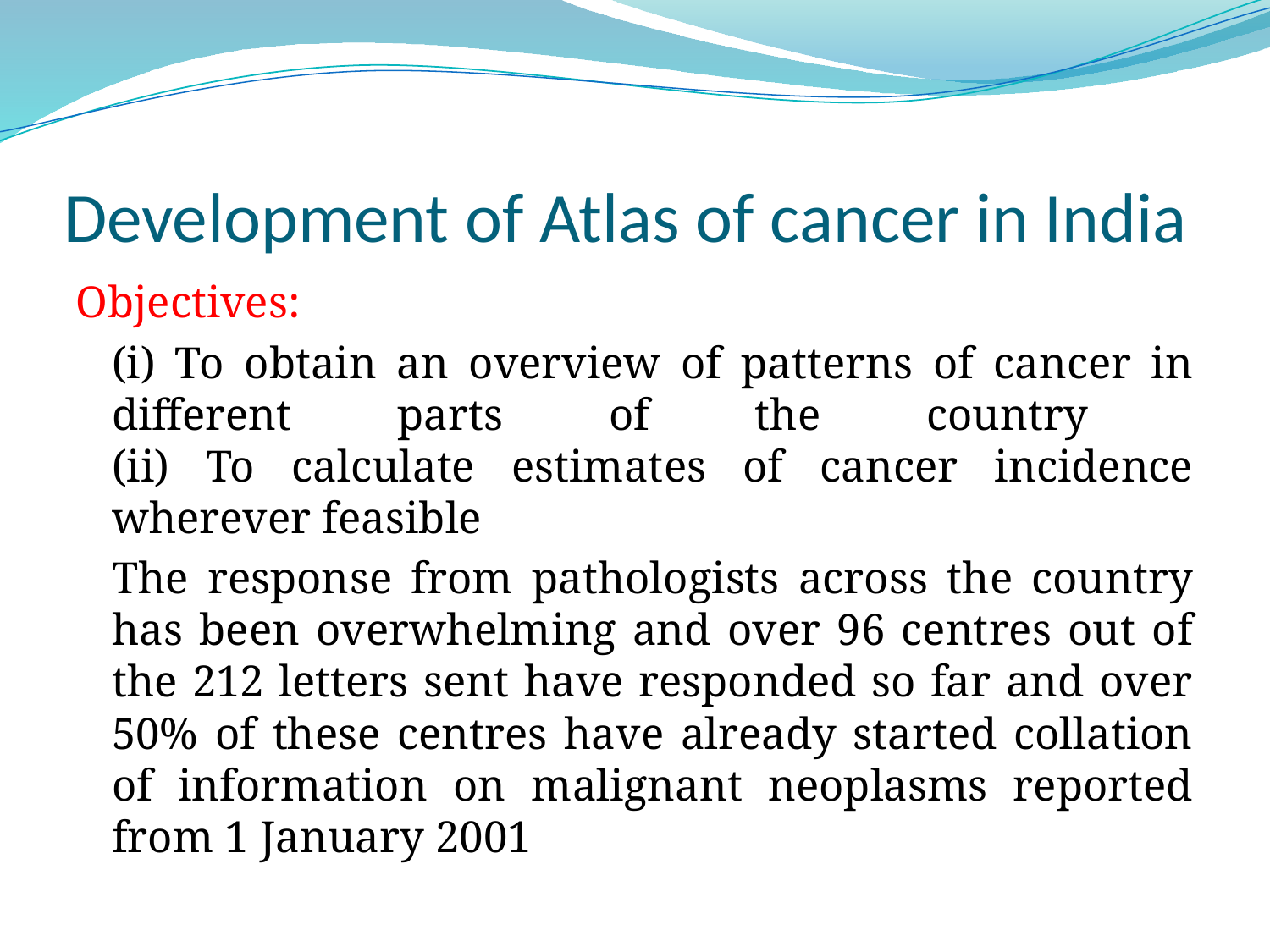

# Development of Atlas of cancer in India
Objectives:
	(i) To obtain an overview of patterns of cancer in different parts of the country
(ii) To calculate estimates of cancer incidence wherever feasible
	The response from pathologists across the country has been overwhelming and over 96 centres out of the 212 letters sent have responded so far and over 50% of these centres have already started collation of information on malignant neoplasms reported from 1 January 2001